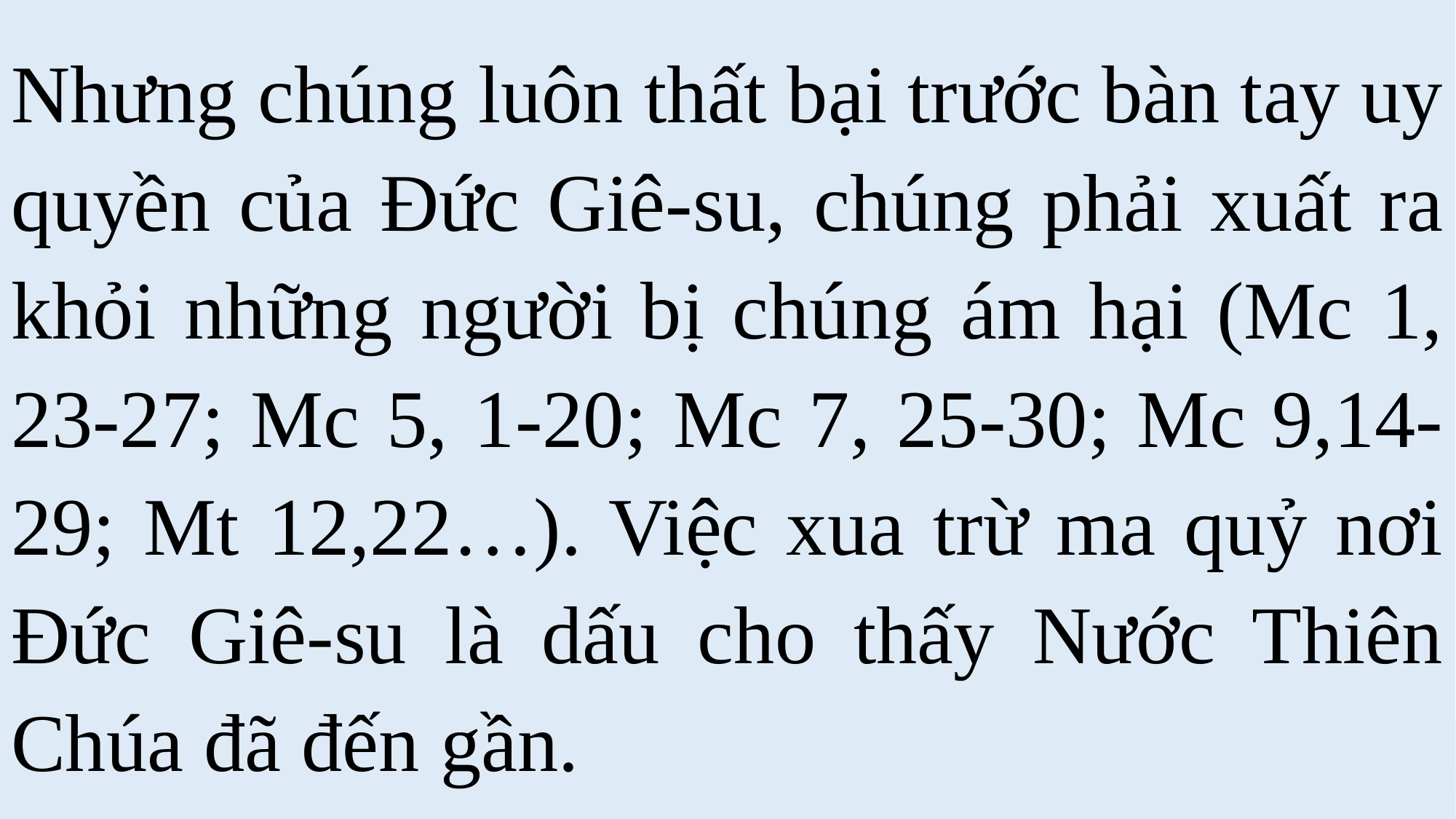

Nhưng chúng luôn thất bại trước bàn tay uy quyền của Đức Giê-su, chúng phải xuất ra khỏi những người bị chúng ám hại (Mc 1, 23-27; Mc 5, 1-20; Mc 7, 25-30; Mc 9,14-29; Mt 12,22…). Việc xua trừ ma quỷ nơi Đức Giê-su là dấu cho thấy Nước Thiên Chúa đã đến gần.